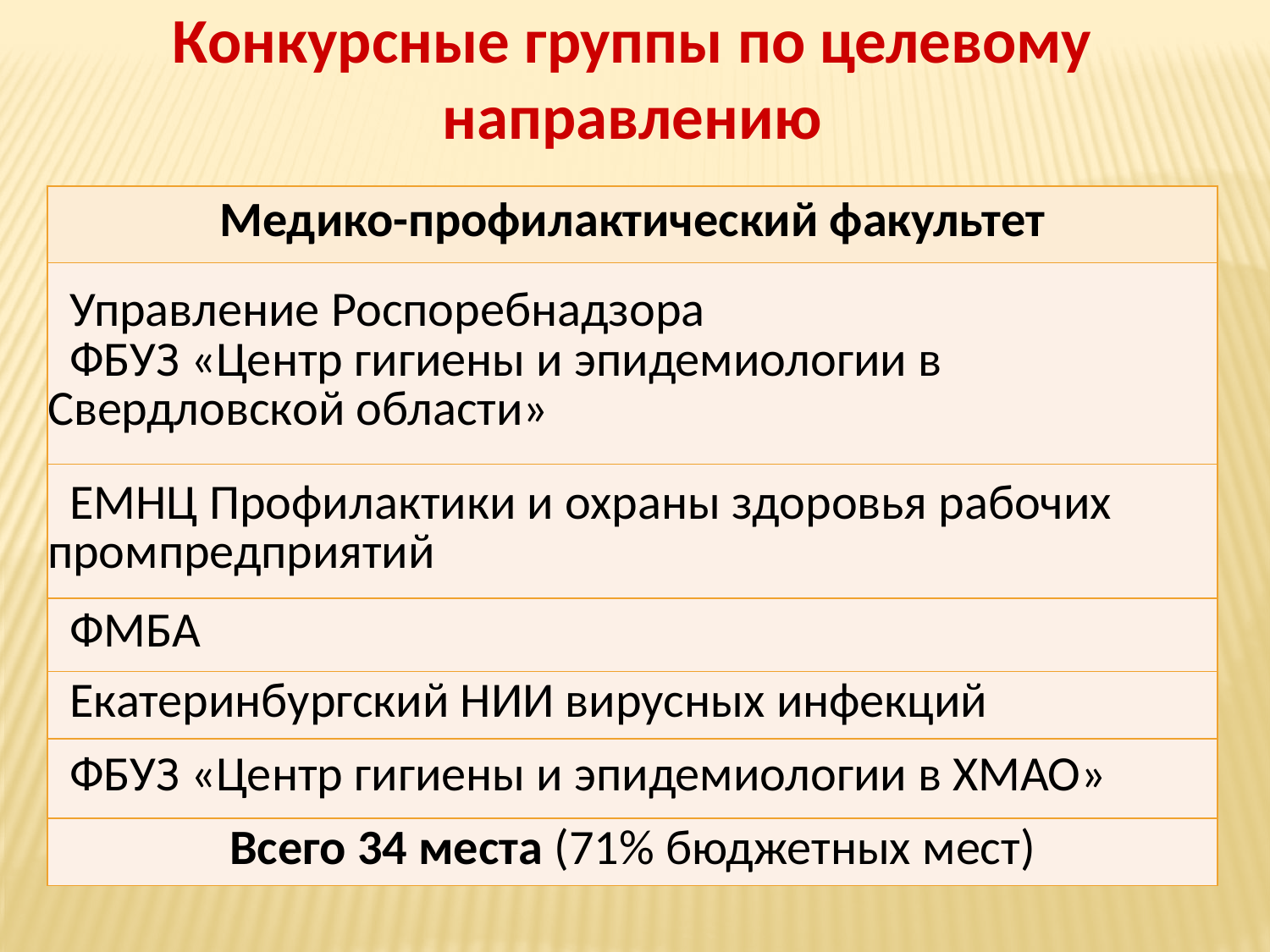

# Конкурсные группы по целевому направлению
| Медико-профилактический факультет |
| --- |
| Управление Роспоребнадзора ФБУЗ «Центр гигиены и эпидемиологии в Свердловской области» |
| ЕМНЦ Профилактики и охраны здоровья рабочих промпредприятий |
| ФМБА |
| Екатеринбургский НИИ вирусных инфекций |
| ФБУЗ «Центр гигиены и эпидемиологии в ХМАО» |
| Всего 34 места (71% бюджетных мест) |